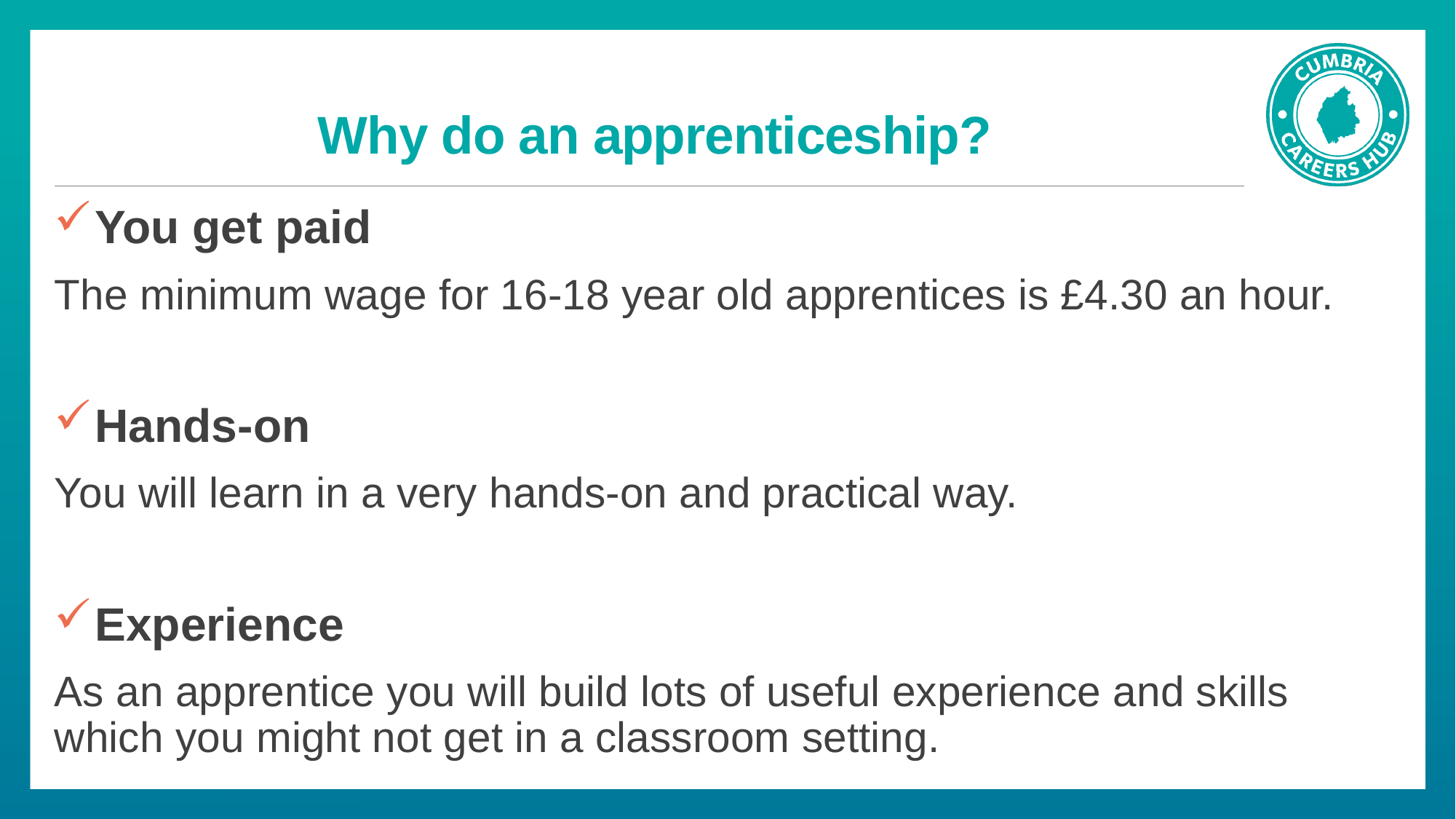

# Why do an apprenticeship?
You get paid
The minimum wage for 16-18 year old apprentices is £4.30 an hour.

Hands-on
You will learn in a very hands-on and practical way.

Experience
As an apprentice you will build lots of useful experience and skills which you might not get in a classroom setting.